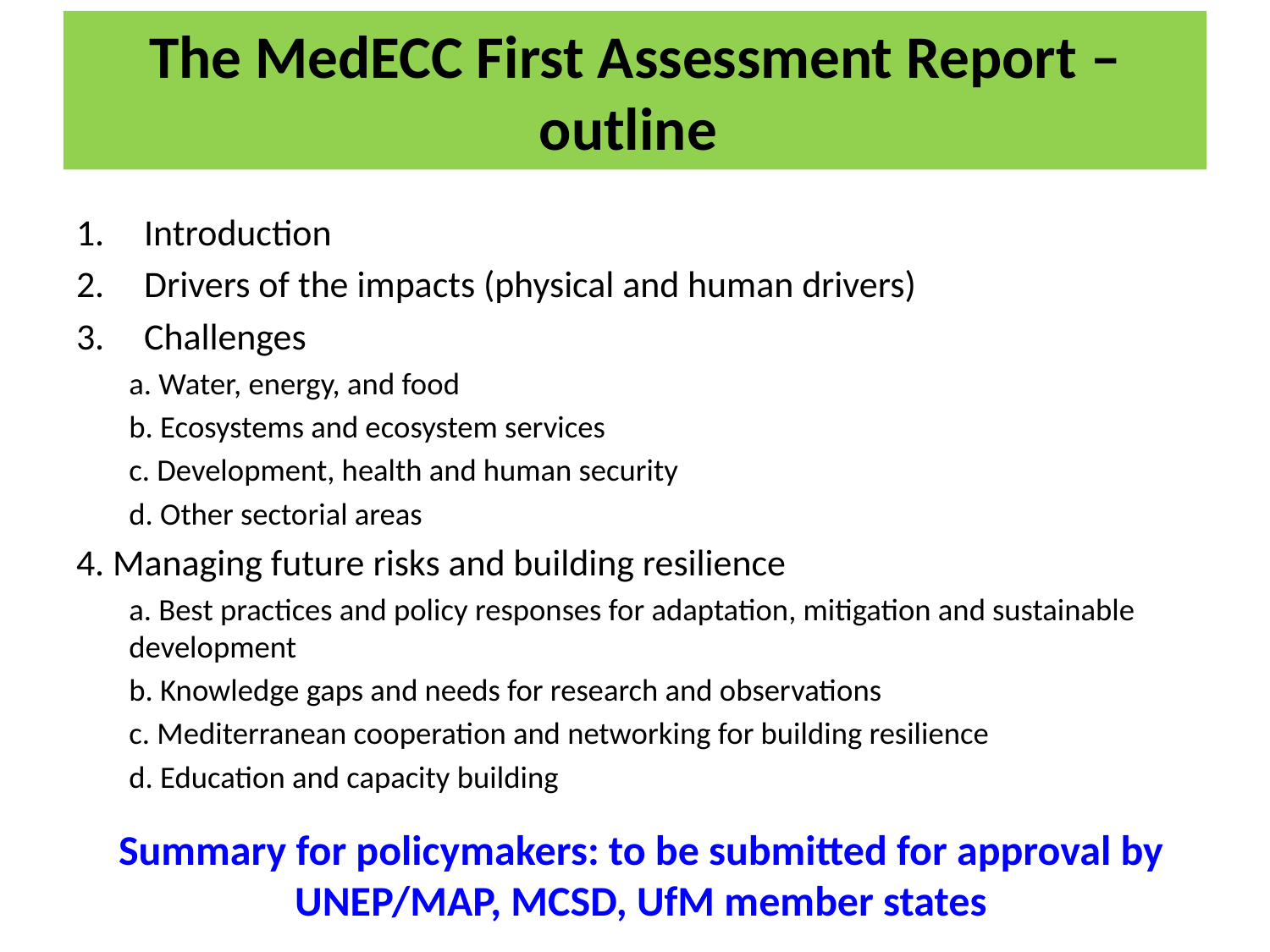

# The MedECC First Assessment Report – outline
Introduction
Drivers of the impacts (physical and human drivers)
Challenges
a. Water, energy, and food
b. Ecosystems and ecosystem services
c. Development, health and human security
d. Other sectorial areas
4. Managing future risks and building resilience
a. Best practices and policy responses for adaptation, mitigation and sustainable development
b. Knowledge gaps and needs for research and observations
c. Mediterranean cooperation and networking for building resilience
d. Education and capacity building

Summary for policymakers: to be submitted for approval by UNEP/MAP, MCSD, UfM member states